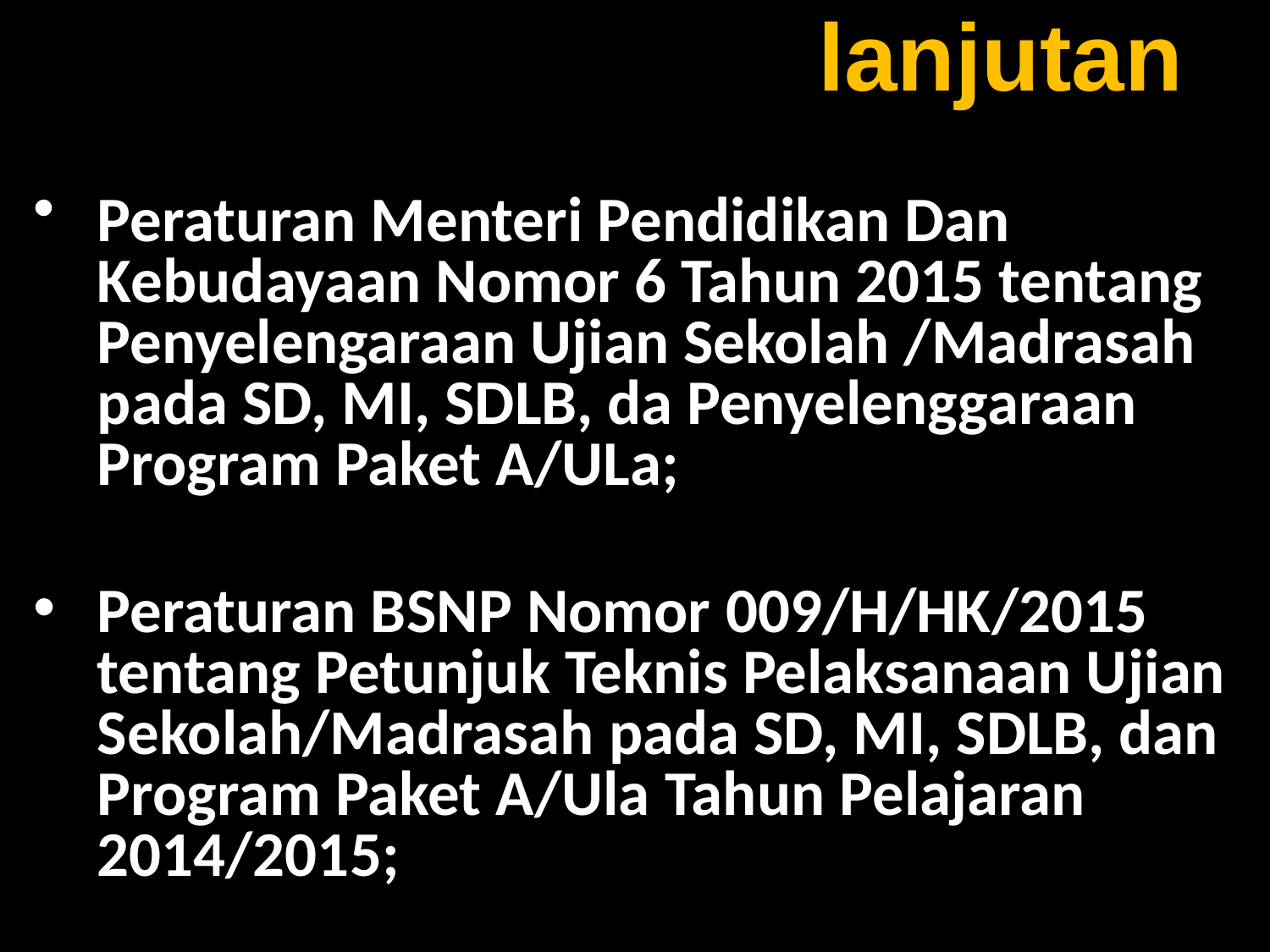

# lanjutan

Peraturan Menteri Pendidikan Dan Kebudayaan Nomor 6 Tahun 2015 tentang Penyelengaraan Ujian Sekolah /Madrasah pada SD, MI, SDLB, da Penyelenggaraan Program Paket A/ULa;

Peraturan BSNP Nomor 009/H/HK/2015 tentang Petunjuk Teknis Pelaksanaan Ujian Sekolah/Madrasah pada SD, MI, SDLB, dan Program Paket A/Ula Tahun Pelajaran 2014/2015;